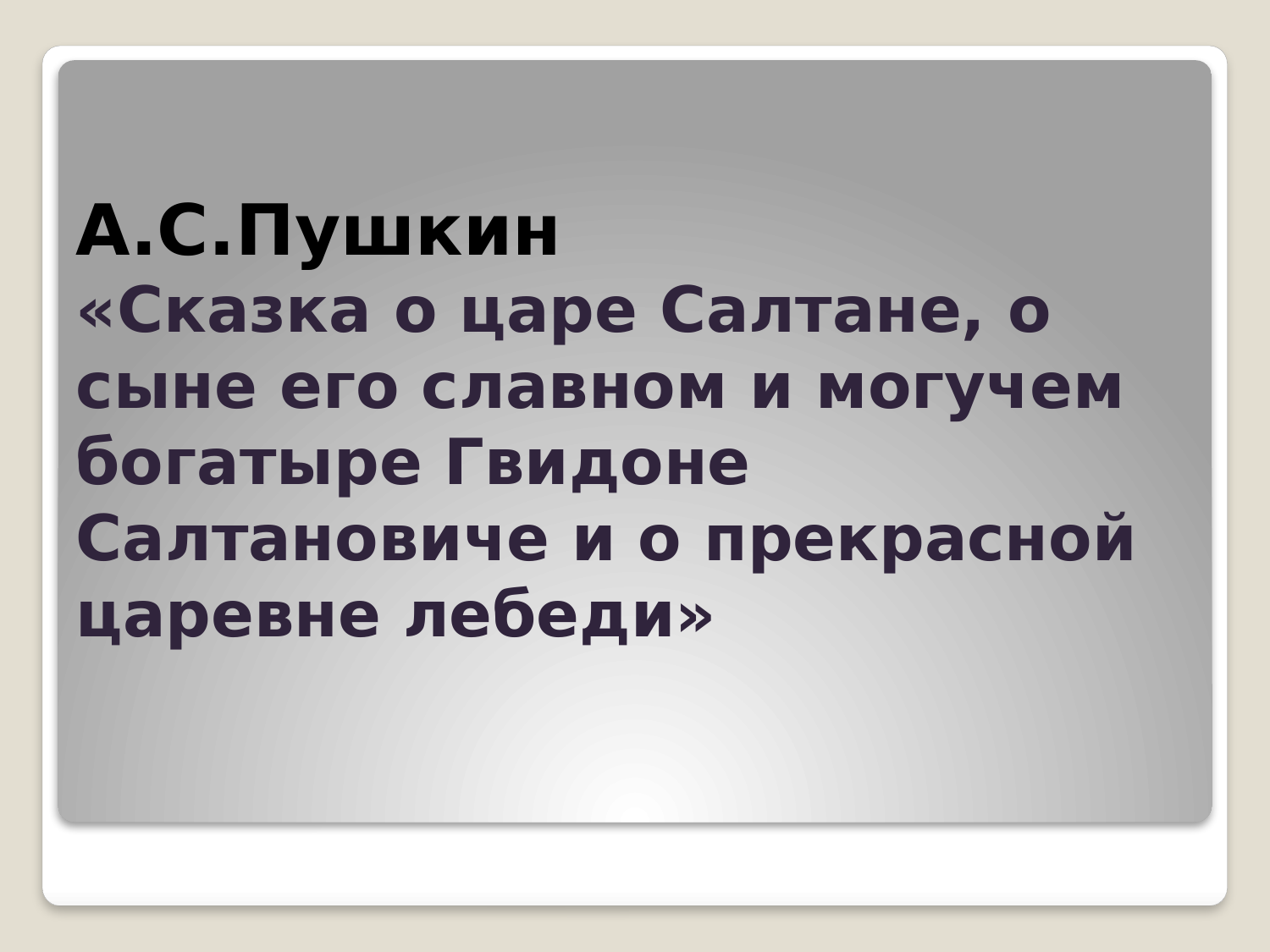

# А.С.Пушкин «Сказка о царе Салтане, о сыне его славном и могучем богатыре Гвидоне Салтановиче и о прекрасной царевне лебеди»